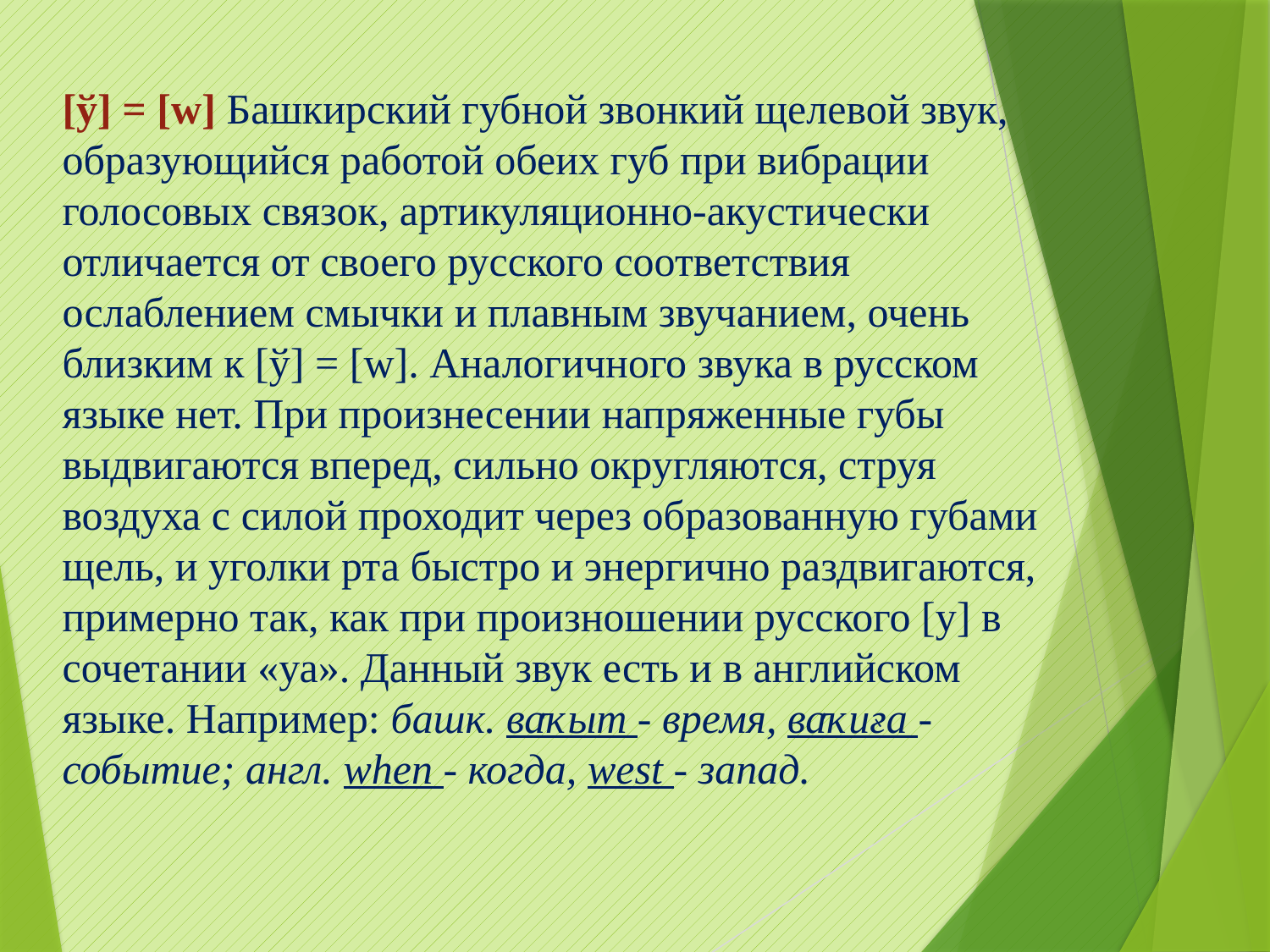

[ў] = [w] Башкирский губной звонкий щелевой звук, образующийся работой обеих губ при вибрации голосовых связок, артикуляционно-акустически отличается от своего русского соответствия ослаблением смычки и плавным звучанием, очень близким к [ў] = [w]. Аналогичного звука в русском языке нет. При произнесении напряженные губы выдвигаются вперед, сильно округляются, струя воздуха с силой проходит через образованную губами щель, и уголки рта быстро и энергично раздвигаются, примерно так, как при произношении русского [у] в сочетании «уа». Данный звук есть и в английском языке. Например: башк. ваҡыт - время, ваҡиға - событие; англ. when - когда, west - запад.